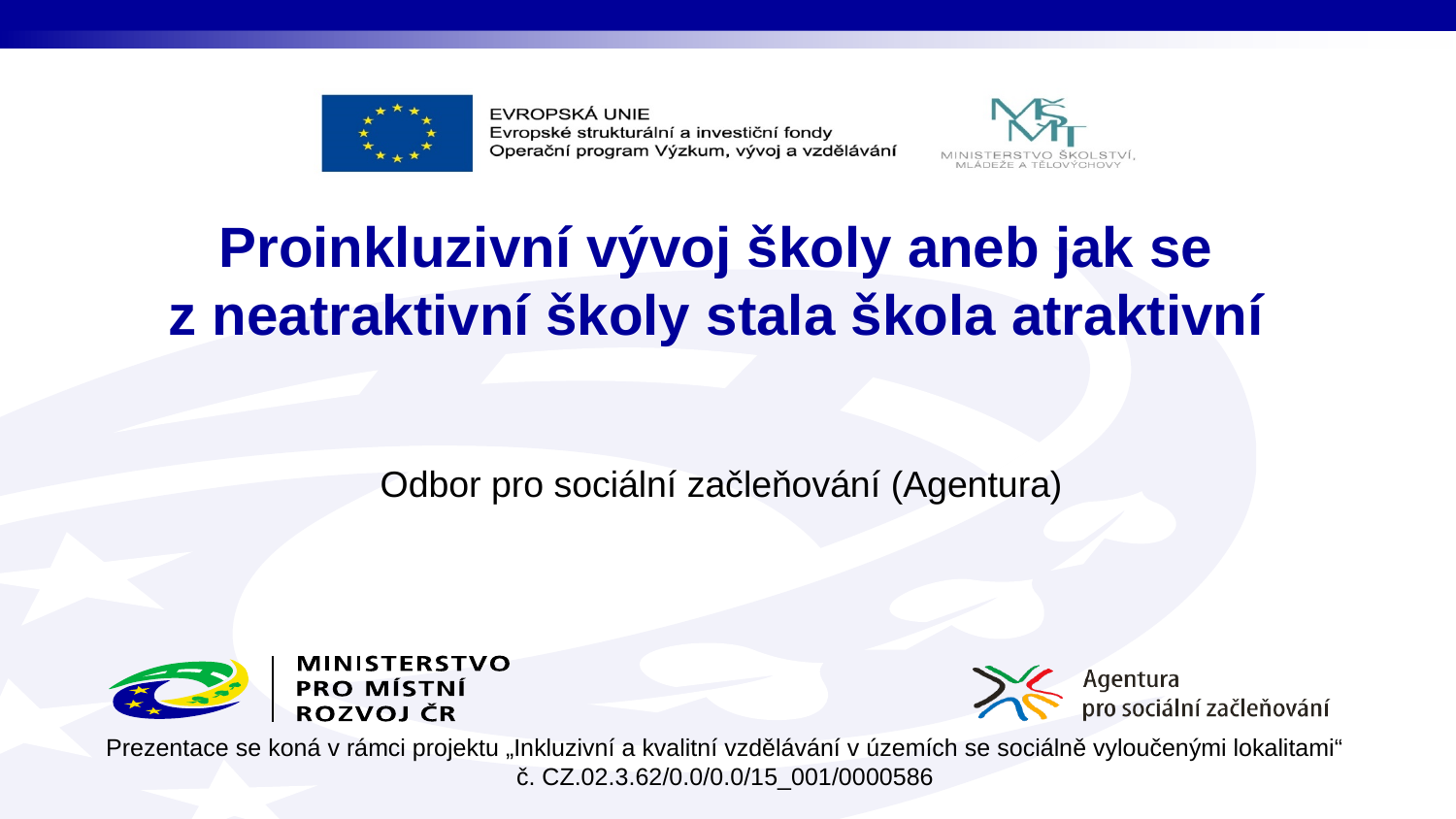

# Proinkluzivní vývoj školy aneb jak se z neatraktivní školy stala škola atraktivní